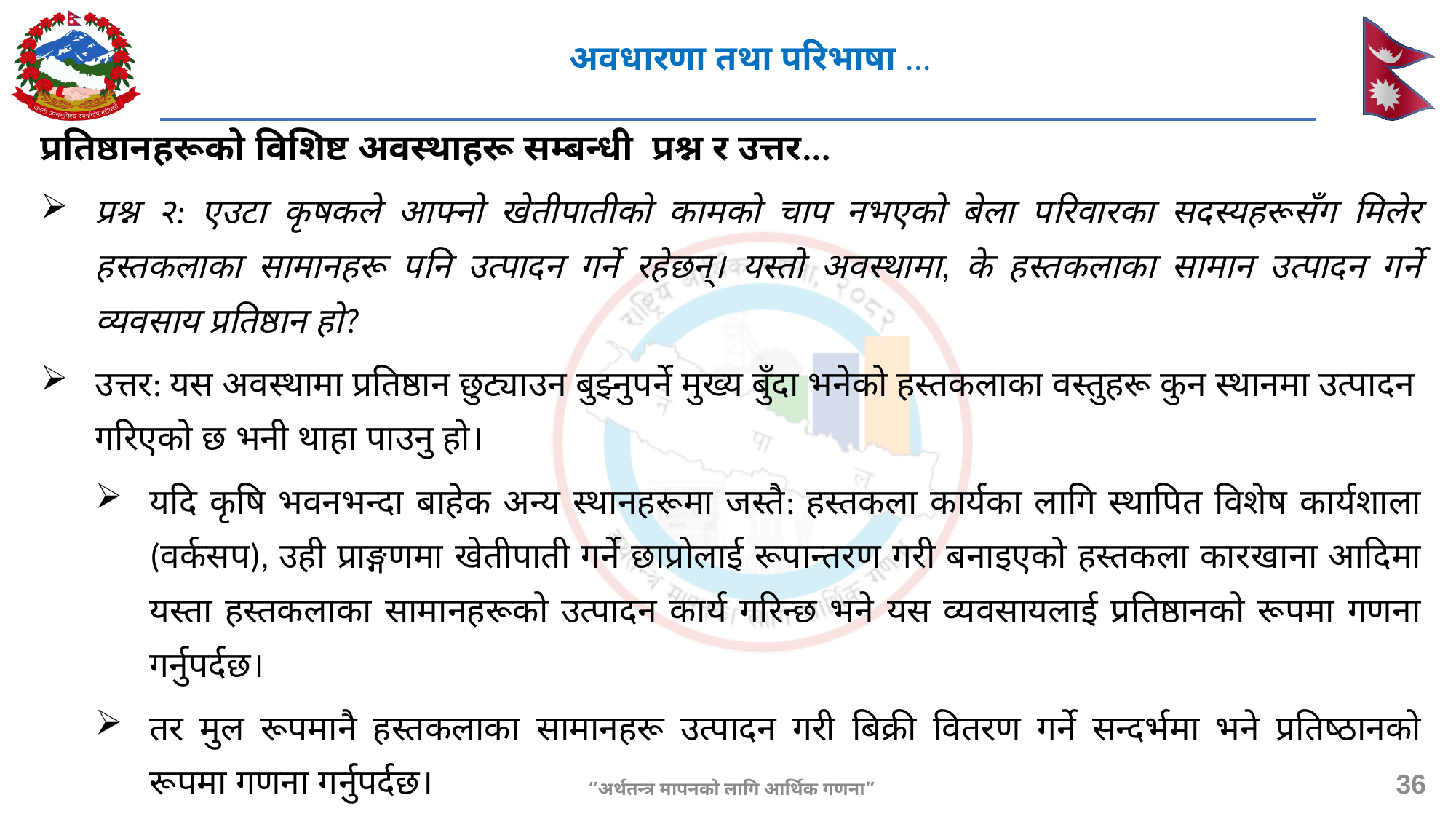

# अवधारणा तथा परिभाषा ...
प्रतिष्ठानहरूको विशिष्ट अवस्थाहरू सम्बन्धी  प्रश्न र उत्तर...
प्रश्न २: एउटा कृषकले आफ्नो खेतीपातीको कामको चाप नभएको बेला परिवारका सदस्यहरूसँग मिलेर हस्तकलाका सामानहरू पनि उत्पादन गर्ने रहेछन्। यस्तो अवस्थामा, के हस्तकलाका सामान उत्पादन गर्ने व्यवसाय प्रतिष्ठान हो?
उत्तर: यस अवस्थामा प्रतिष्ठान छुट्याउन बुझ्नुपर्ने मुख्य बुँदा भनेको हस्तकलाका वस्तुहरू कुन स्थानमा उत्पादन गरिएको छ भनी थाहा पाउनु हो।
यदि कृषि भवनभन्दा बाहेक अन्य स्थानहरूमा जस्तै: हस्तकला कार्यका लागि स्थापित विशेष कार्यशाला (वर्कसप), उही प्राङ्गणमा खेतीपाती गर्ने छाप्रोलाई रूपान्तरण गरी बनाइएको हस्तकला कारखाना आदिमा यस्ता हस्तकलाका सामानहरूको उत्पादन कार्य गरिन्छ भने यस व्यवसायलाई प्रतिष्ठानको रूपमा गणना गर्नुपर्दछ।
तर मुल रूपमानै हस्तकलाका सामानहरू उत्पादन गरी बिक्री वितरण गर्ने सन्दर्भमा भने प्रतिष्ठानको रूपमा गणना गर्नुपर्दछ।

36
“अर्थतन्त्र मापनको लागि आर्थिक गणना”